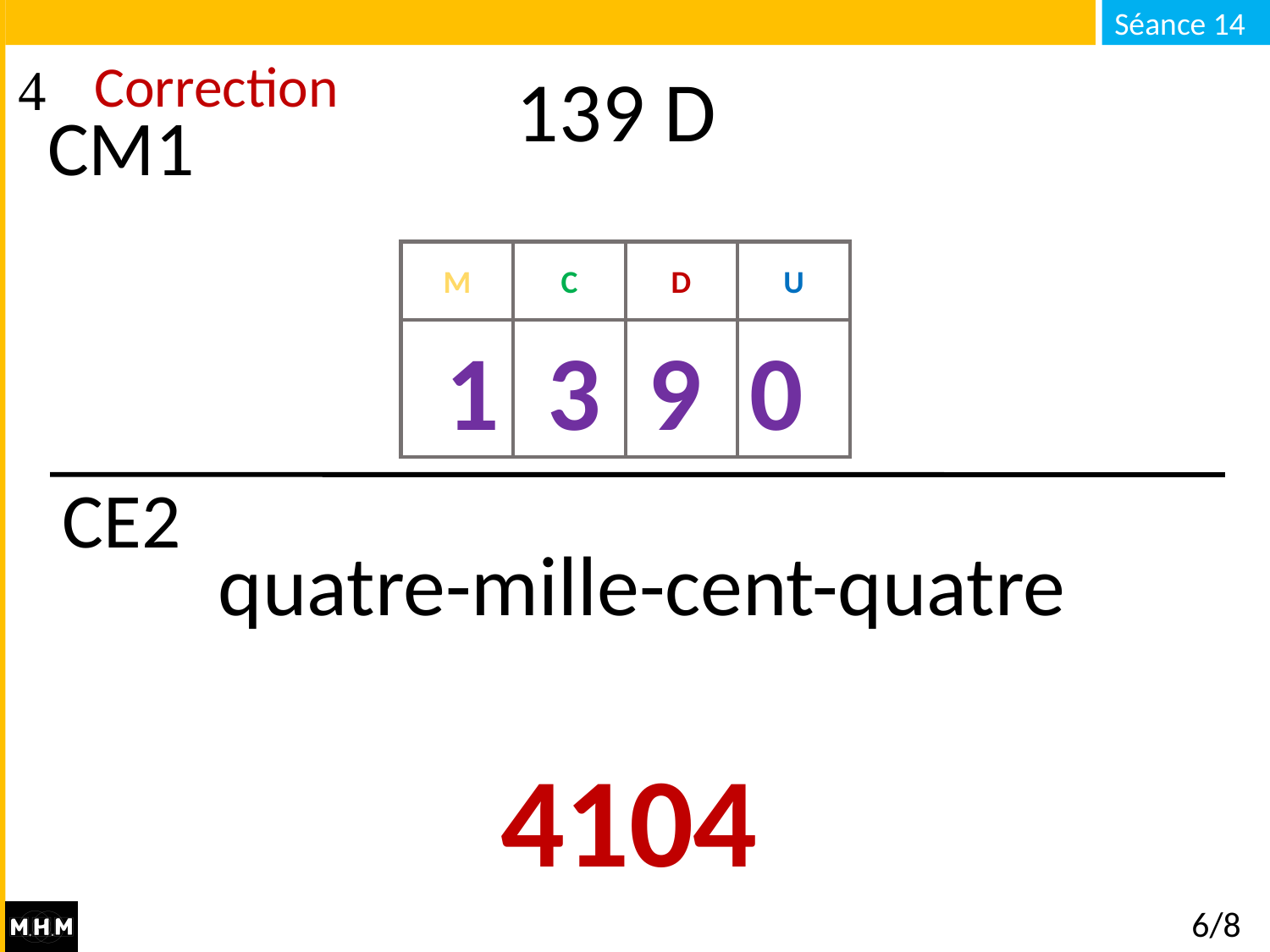

Correction
139 D
CM1
M
C
D
U

1   3  9  0
CE2

quatre-mille-cent-quatre

4104
# 6/8